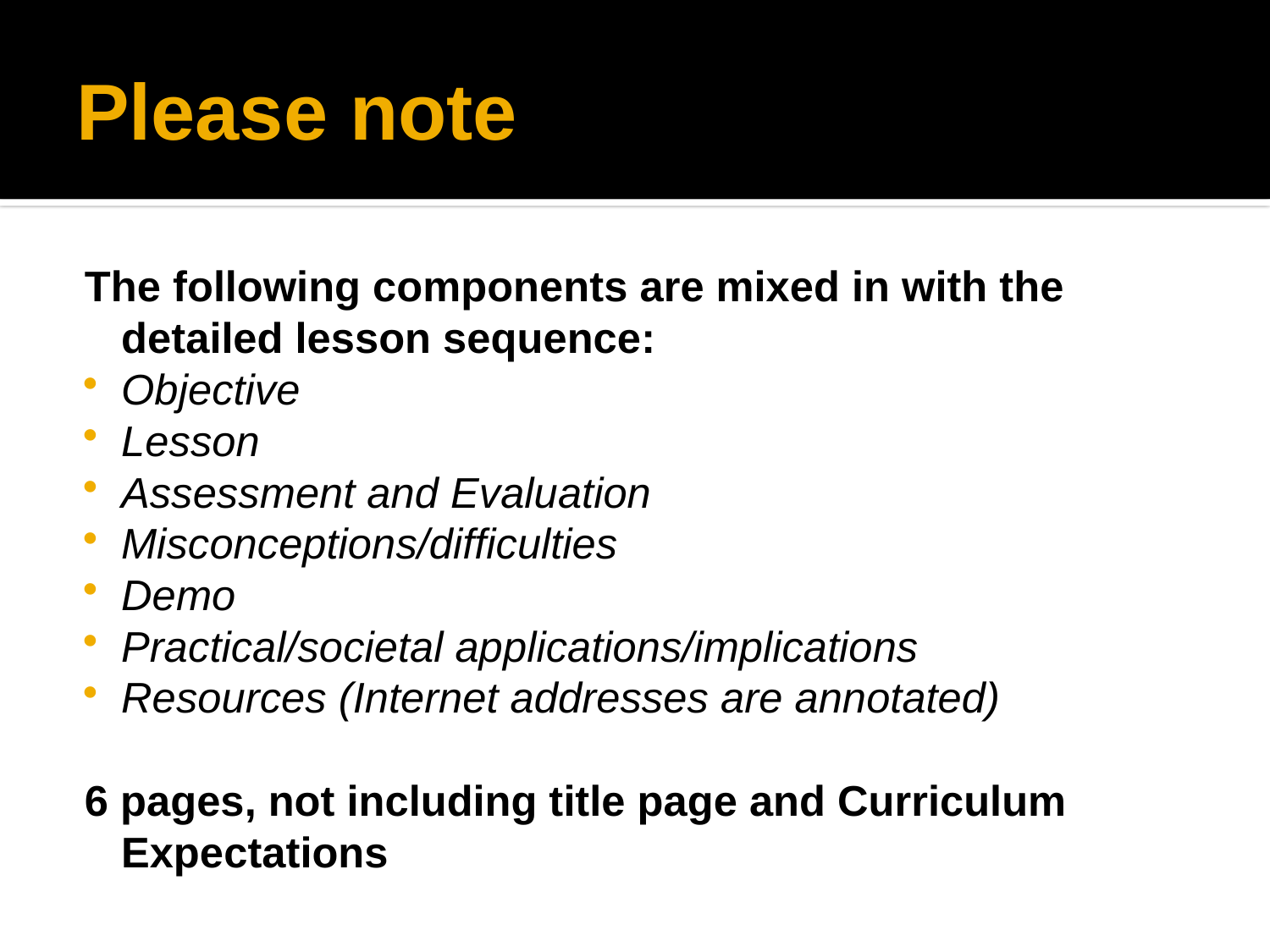

# Please note
The following components are mixed in with the detailed lesson sequence:
Objective
Lesson
Assessment and Evaluation
Misconceptions/difficulties
Demo
Practical/societal applications/implications
Resources (Internet addresses are annotated)

6 pages, not including title page and Curriculum Expectations